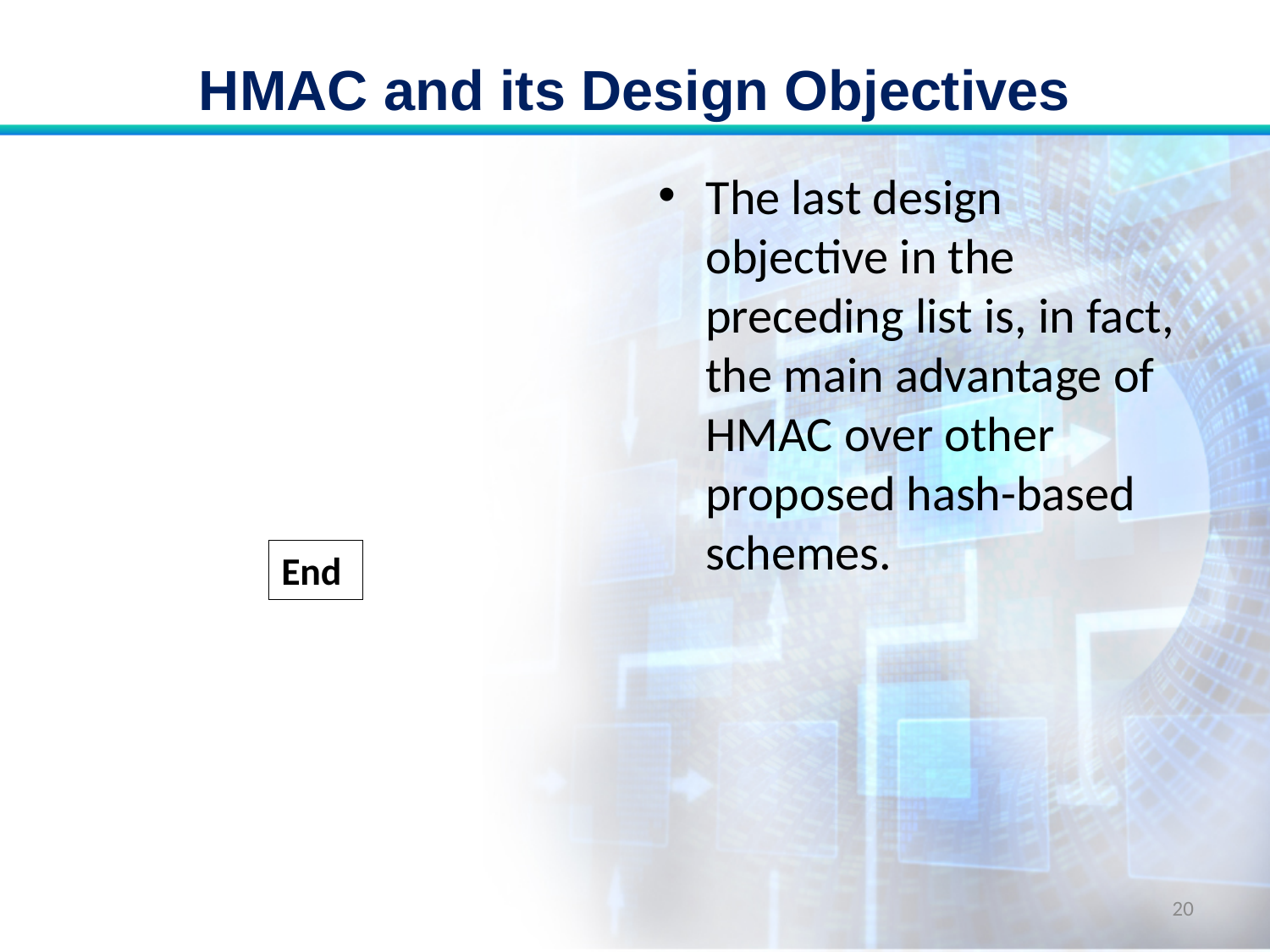

# HMAC and its Design Objectives
The last design objective in the preceding list is, in fact, the main advantage of HMAC over other proposed hash-based schemes.
End
20